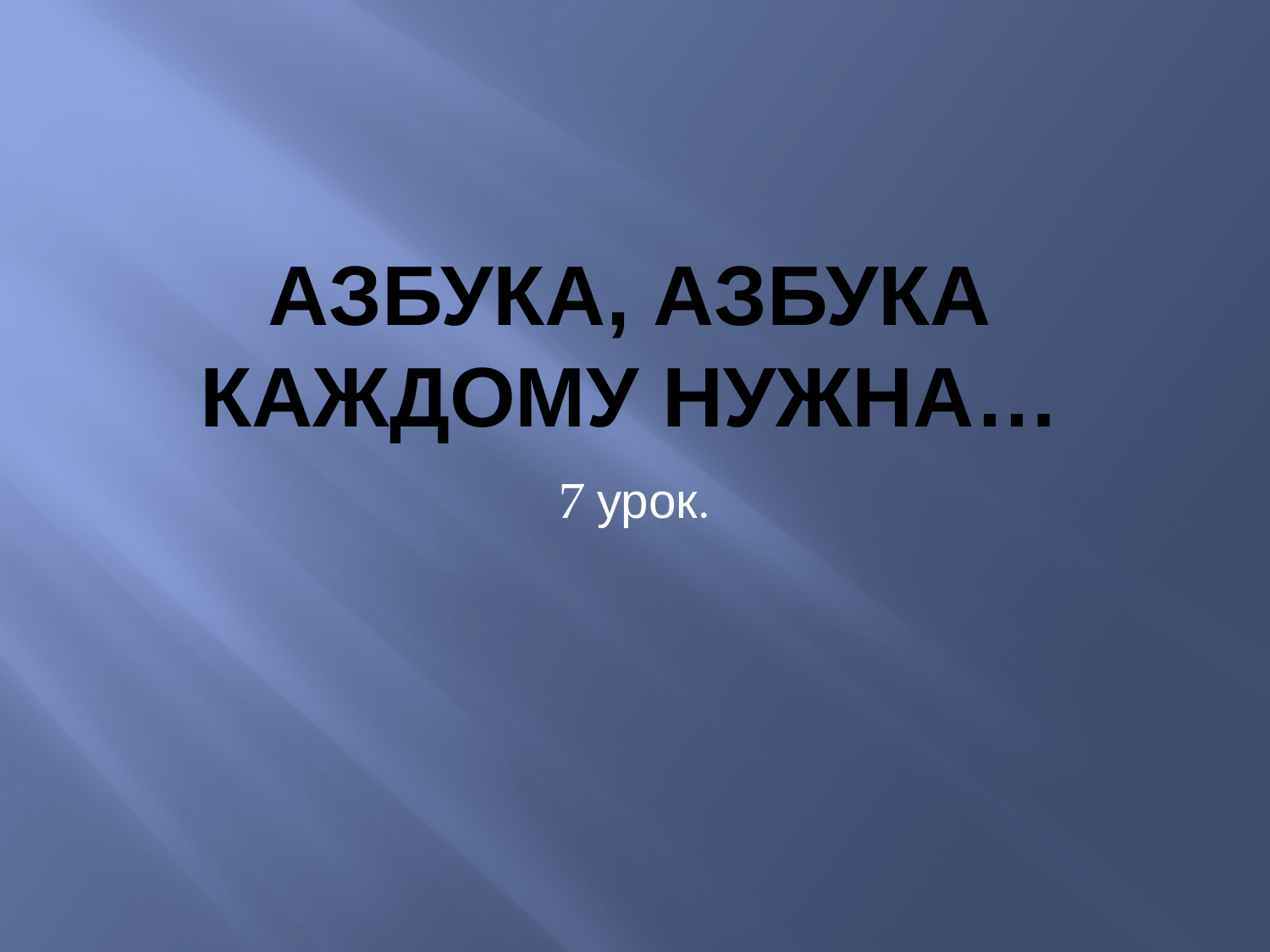

# Азбука, Азбука каждому нужна…
7 урок.